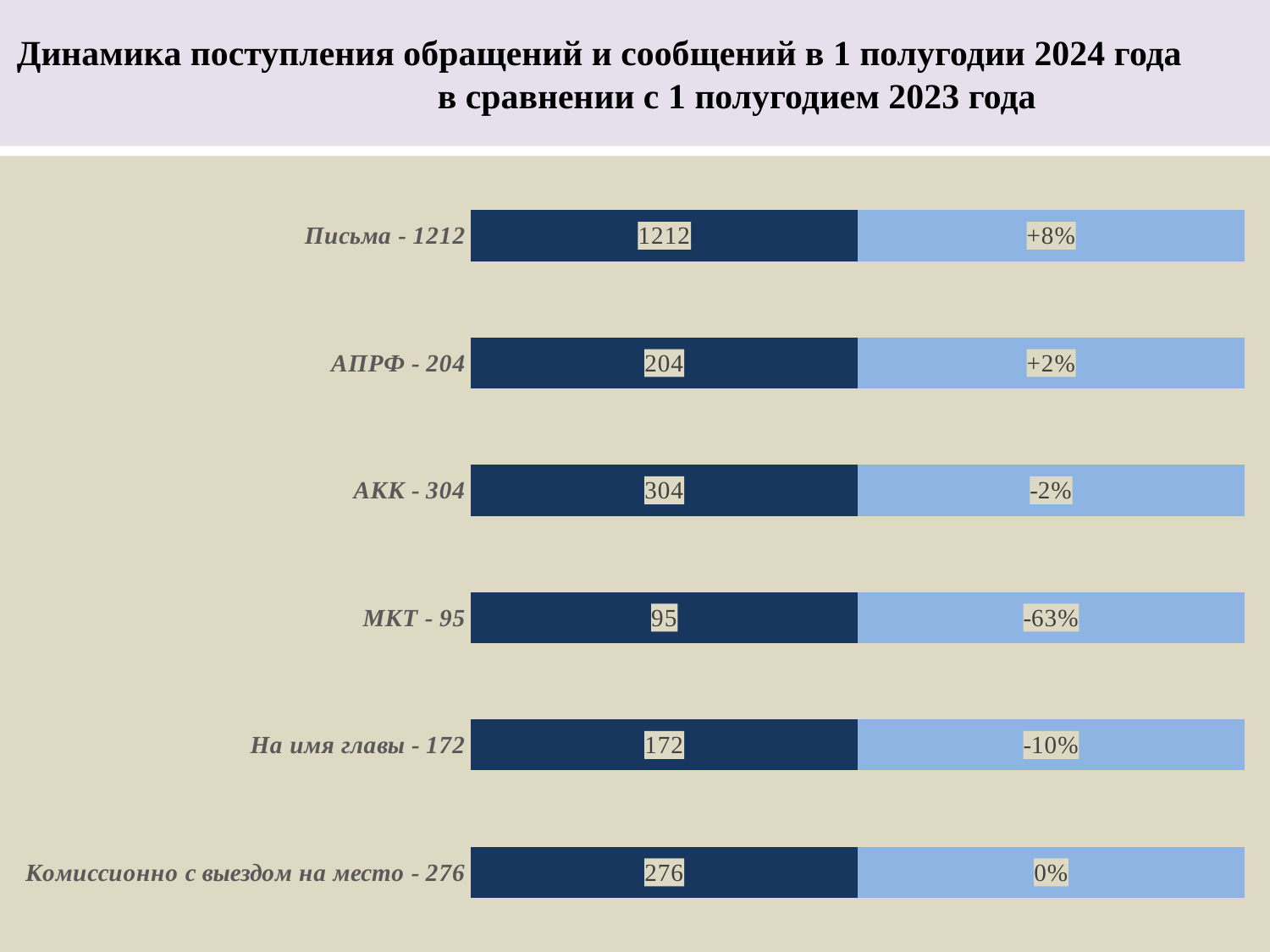

# Динамика поступления обращений и сообщений в 1 полугодии 2024 года                                в сравнении с 1 полугодием 2023 года

### Chart

| Category | Столбец1 | Столбец2 |
|---|---|---|
| Комиссионно с выездом на место - 276 | 50.0 | 50.0 |
| На имя главы - 172 | 50.0 | 50.0 |
| МКТ - 95 | 50.0 | 50.0 |
| АКК - 304 | 50.0 | 50.0 |
| АПРФ - 204 | 50.0 | 50.0 |
| Письма - 1212 | 50.0 | 50.0 |